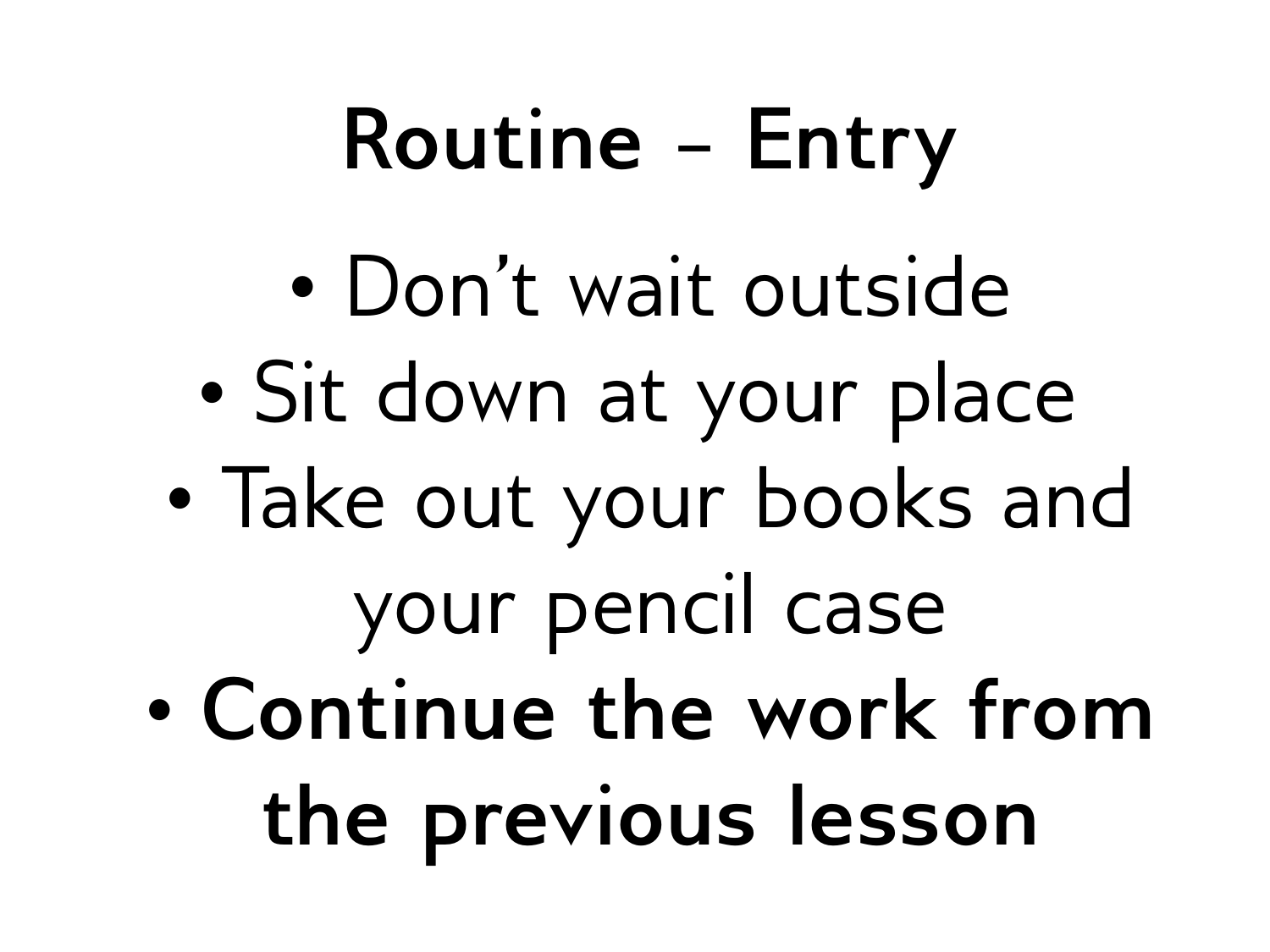

Routine – Entry

• Don’t wait outside
• Sit down at your place
• Take out your books and your pencil case
• Continue the work from the previous lesson